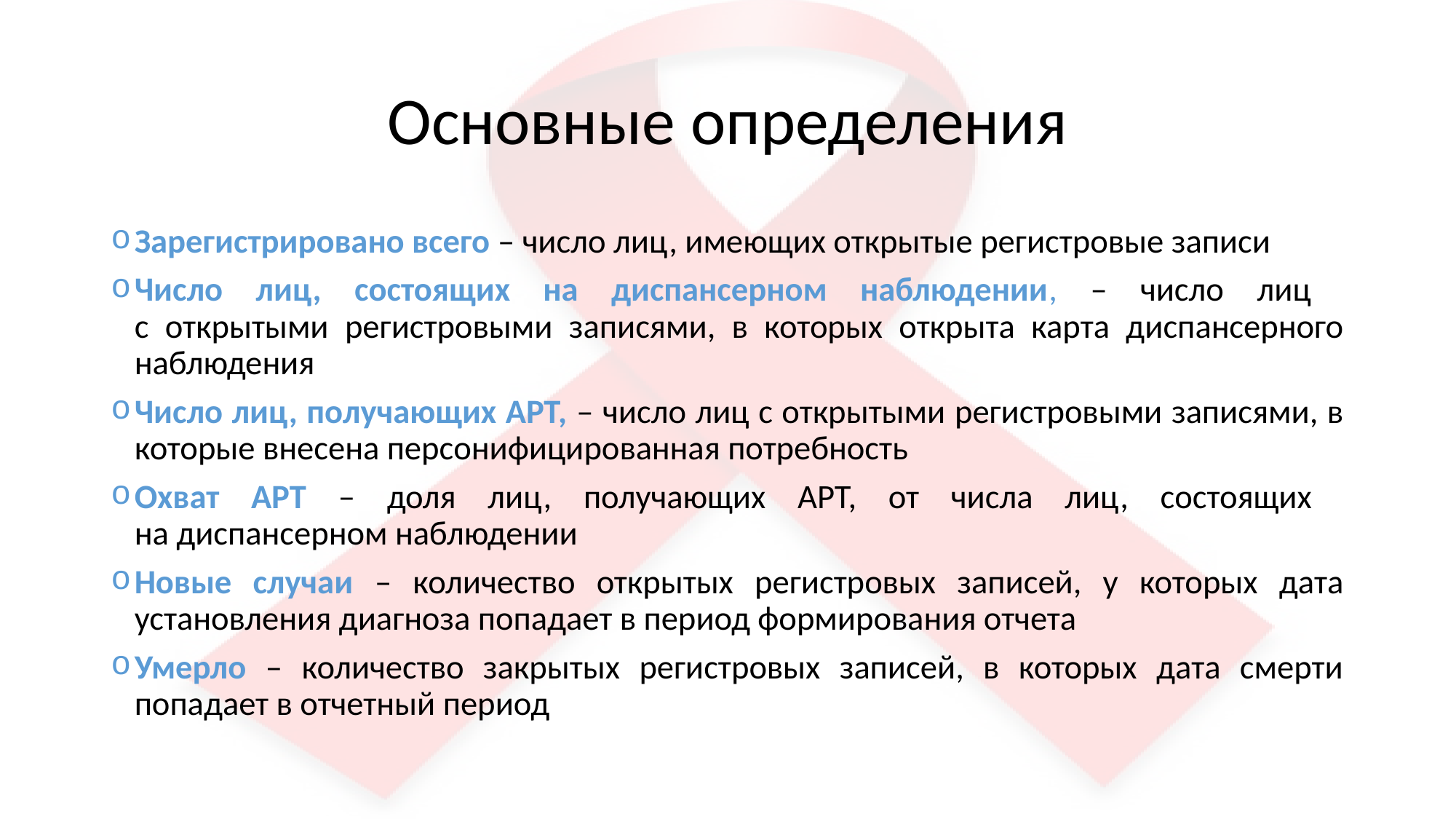

# Основные определения
Зарегистрировано всего – число лиц, имеющих открытые регистровые записи
Число лиц, состоящих на диспансерном наблюдении, – число лиц
с открытыми регистровыми записями, в которых открыта карта диспансерного наблюдения
Число лиц, получающих АРТ, – число лиц с открытыми регистровыми записями, в которые внесена персонифицированная потребность
Охват АРТ – доля лиц, получающих АРТ, от числа лиц, состоящих
на диспансерном наблюдении
Новые случаи – количество открытых регистровых записей, у которых дата установления диагноза попадает в период формирования отчета
Умерло – количество закрытых регистровых записей, в которых дата смерти попадает в отчетный период